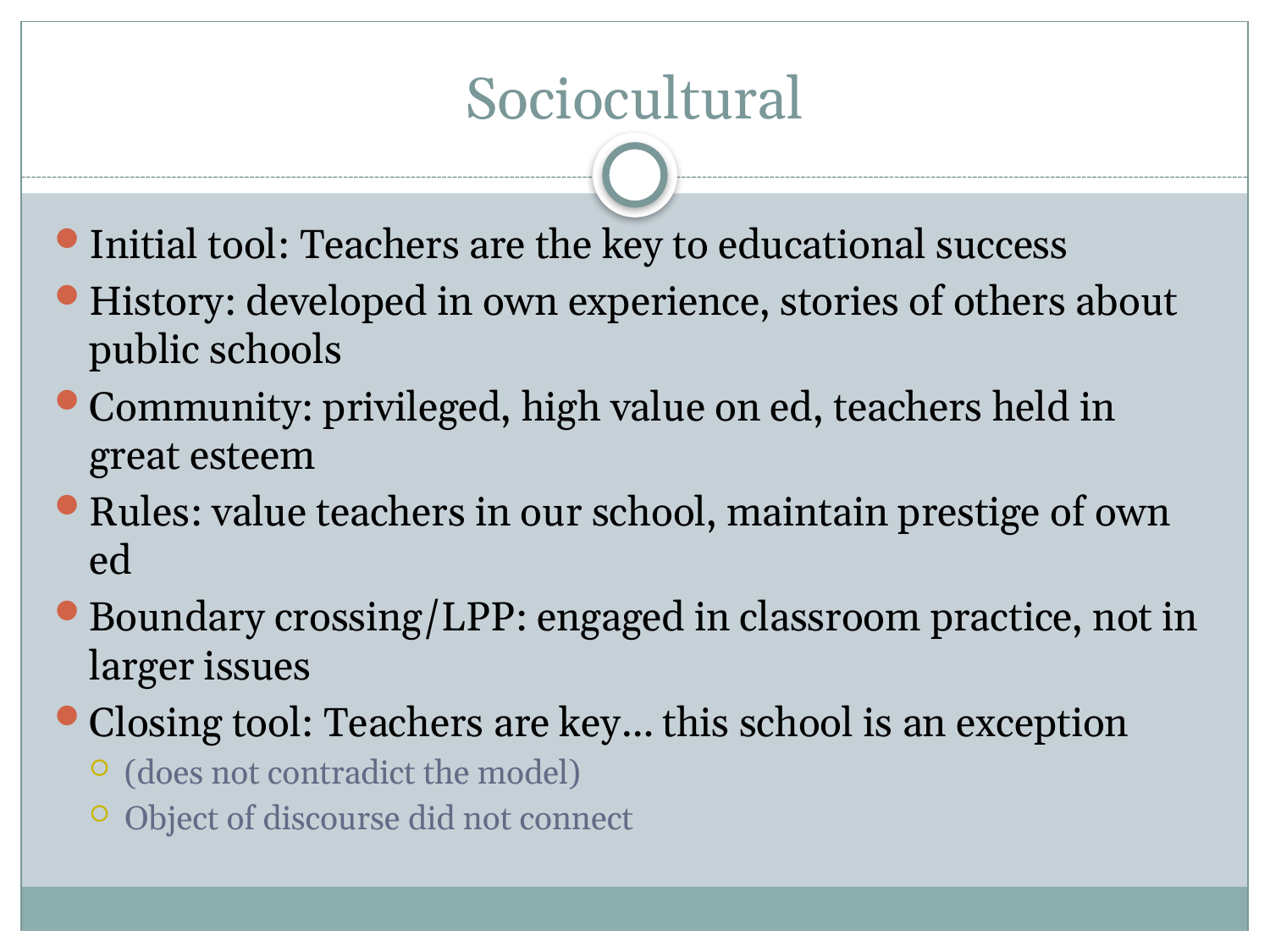

# Sociocultural
Initial tool: Teachers are the key to educational success
History: developed in own experience, stories of others about public schools
Community: privileged, high value on ed, teachers held in great esteem
Rules: value teachers in our school, maintain prestige of own ed
Boundary crossing/LPP: engaged in classroom practice, not in larger issues
Closing tool: Teachers are key… this school is an exception
(does not contradict the model)
Object of discourse did not connect